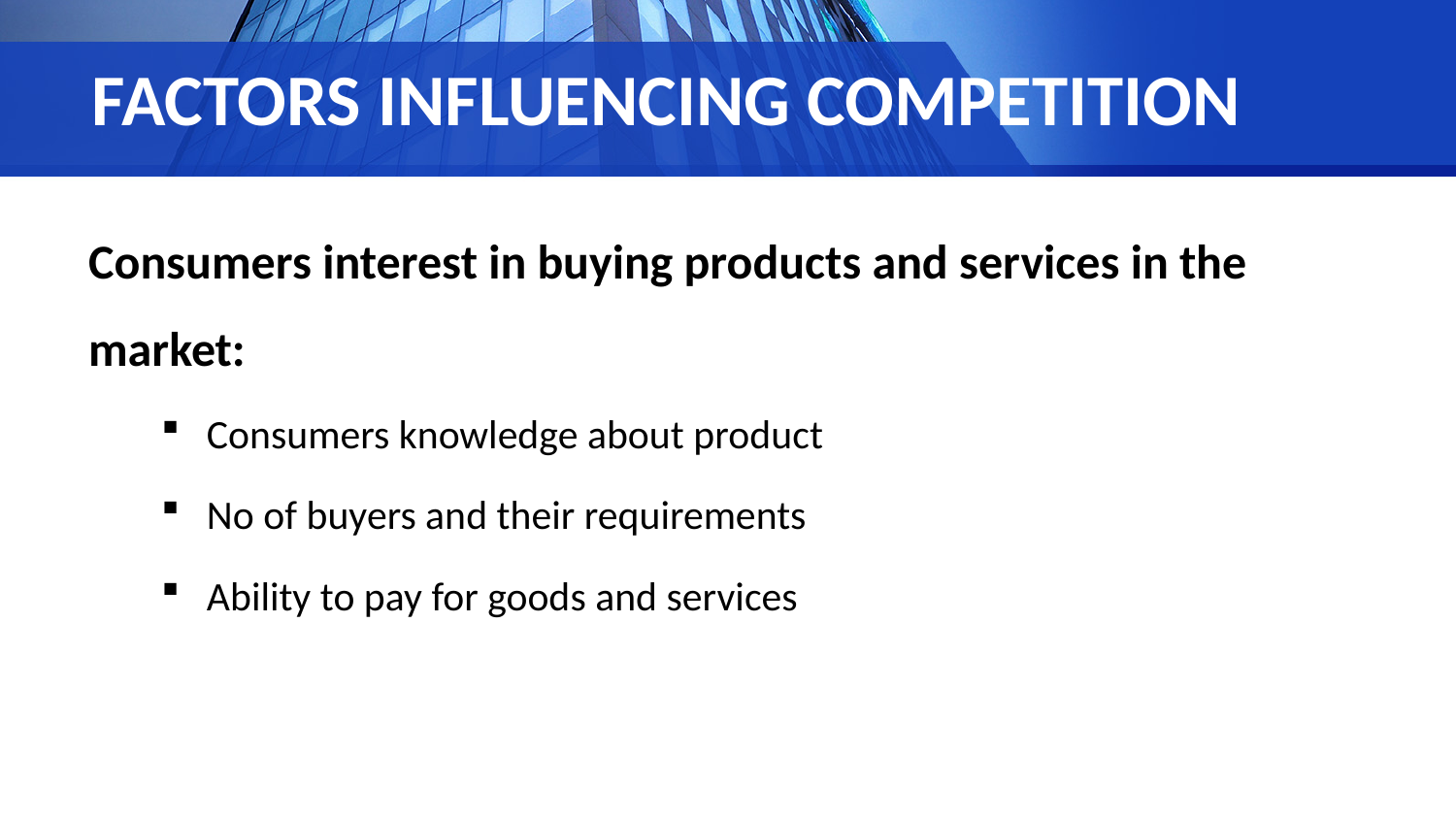

# FACTORS INFLUENCING COMPETITION
Consumers interest in buying products and services in the market:
Consumers knowledge about product
No of buyers and their requirements
Ability to pay for goods and services